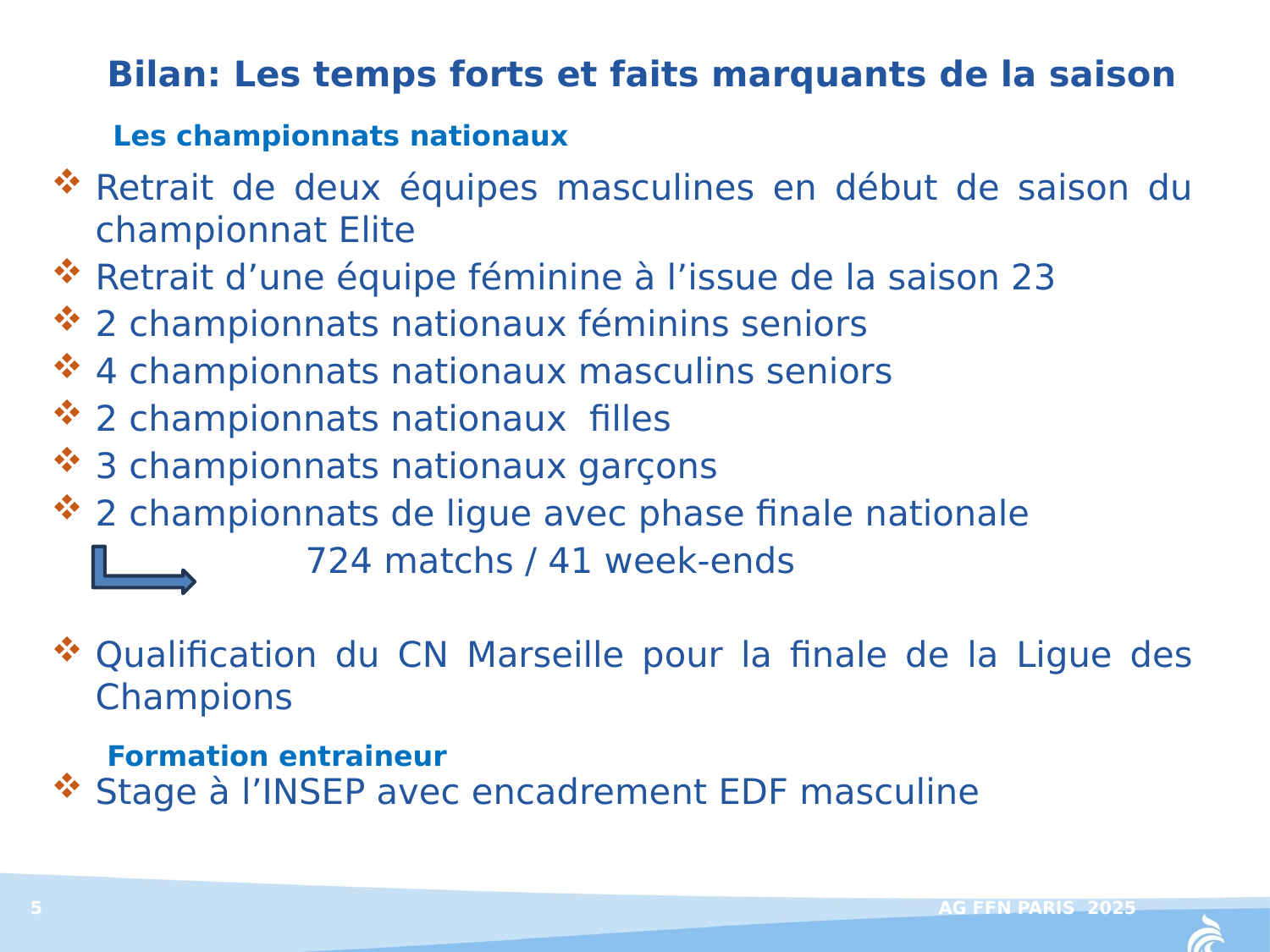

Bilan: Les temps forts et faits marquants de la saison

Les championnats nationaux
Retrait de deux équipes masculines en début de saison du championnat Elite
Retrait d’une équipe féminine à l’issue de la saison 23
2 championnats nationaux féminins seniors
4 championnats nationaux masculins seniors
2 championnats nationaux  filles
3 championnats nationaux garçons
2 championnats de ligue avec phase finale nationale
     		724 matchs / 41 week-ends

Qualification du CN Marseille pour la finale de la Ligue des Champions

Stage à l’INSEP avec encadrement EDF masculine

Formation entraineur